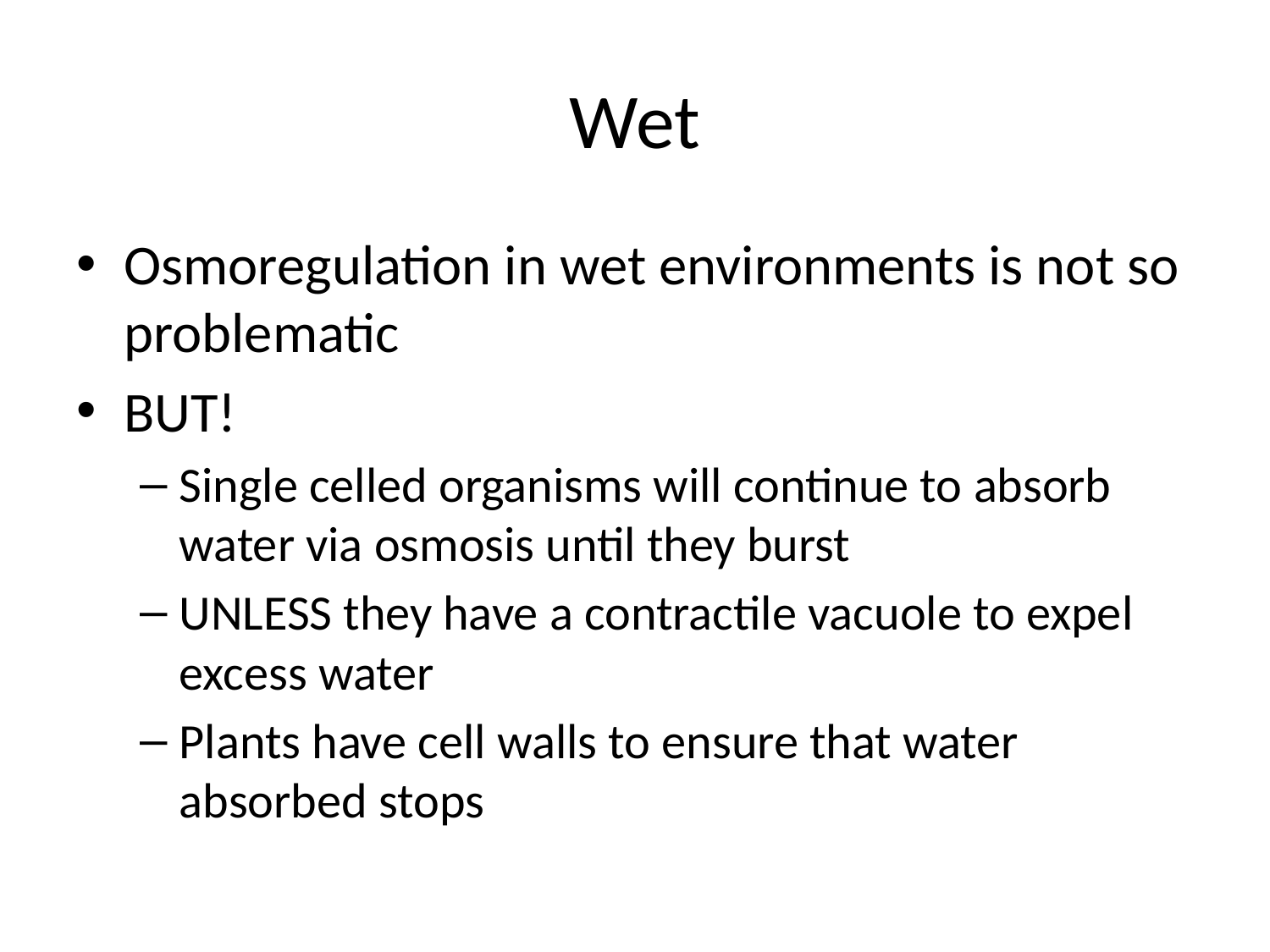

# Wet
Osmoregulation in wet environments is not so problematic
BUT!
Single celled organisms will continue to absorb water via osmosis until they burst
UNLESS they have a contractile vacuole to expel excess water
Plants have cell walls to ensure that water absorbed stops